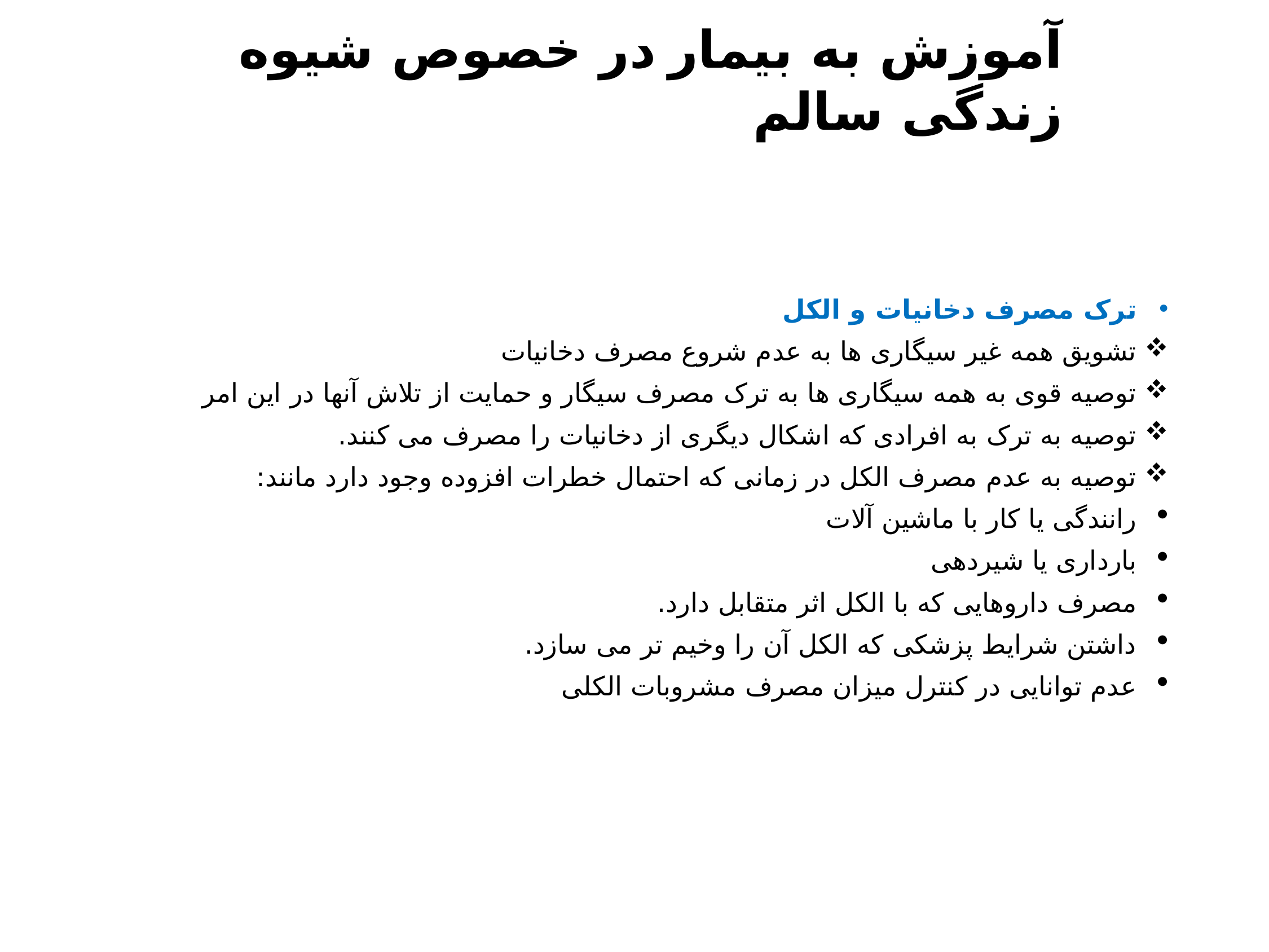

# آموزش به بیمار در خصوص شیوه زندگی سالم
ترک مصرف دخانیات و الکل
تشویق همه غیر سیگاری ها به عدم شروع مصرف دخانیات
توصیه قوی به همه سیگاری ها به ترک مصرف سیگار و حمایت از تلاش آنها در این امر
توصیه به ترک به افرادی که اشکال دیگری از دخانیات را مصرف می کنند.
توصیه به عدم مصرف الکل در زمانی که احتمال خطرات افزوده وجود دارد مانند:
رانندگی یا کار با ماشین آلات
بارداری یا شیردهی
مصرف داروهایی که با الکل اثر متقابل دارد.
داشتن شرایط پزشکی که الکل آن را وخیم تر می سازد.
عدم توانایی در کنترل میزان مصرف مشروبات الکلی